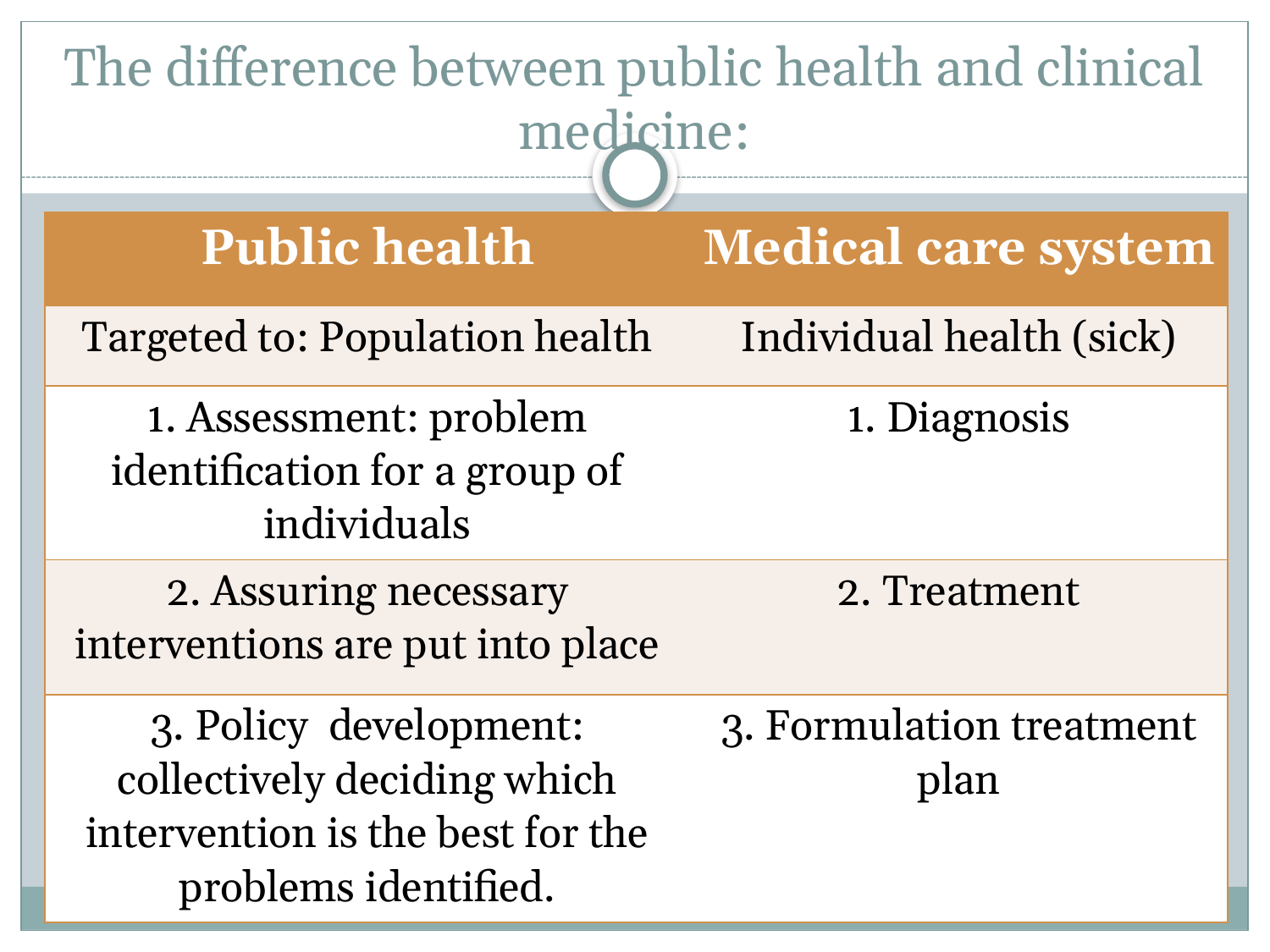

# The difference between public health and clinical medicine:
| Public health | Medical care system |
| --- | --- |
| Targeted to: Population health | Individual health (sick) |
| 1. Assessment: problem identification for a group of individuals | 1. Diagnosis |
| 2. Assuring necessary interventions are put into place | 2. Treatment |
| 3. Policy development: collectively deciding which intervention is the best for the problems identified. | 3. Formulation treatment plan |